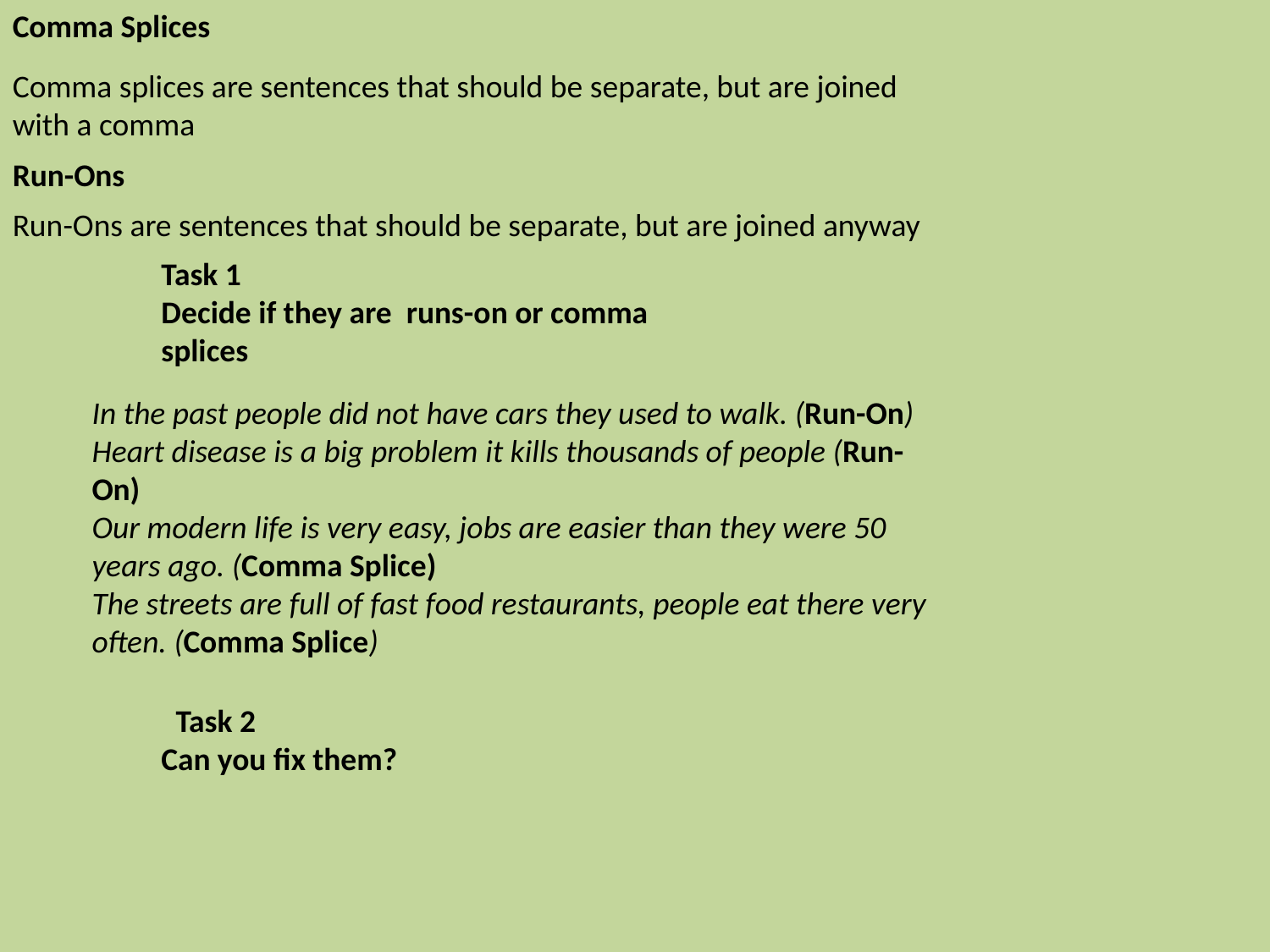

Comma Splices
Comma splices are sentences that should be separate, but are joined with a comma
Run-Ons
Run-Ons are sentences that should be separate, but are joined anyway
Task 1
Decide if they are  runs-on or comma splices
In the past people did not have cars they used to walk. (Run-On)
Heart disease is a big problem it kills thousands of people (Run-On)
Our modern life is very easy, jobs are easier than they were 50 years ago. (Comma Splice)
The streets are full of fast food restaurants, people eat there very often. (Comma Splice)

  Task 2
Can you fix them?